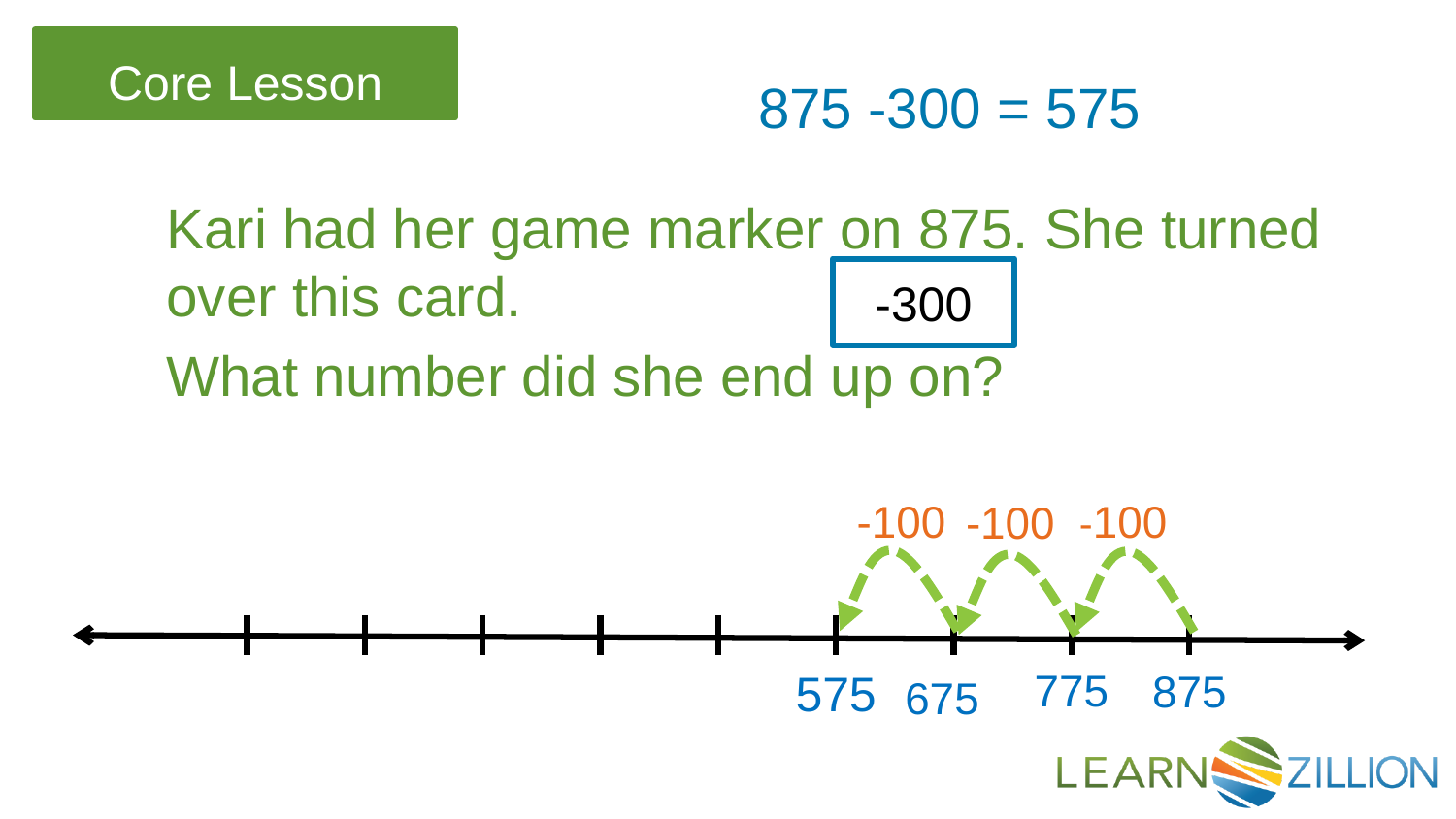

875 -300 = 575
Kari had her game marker on 875. She turned over this card.
What number did she end up on?
-300
-100
-100
-100

775
575
875
675